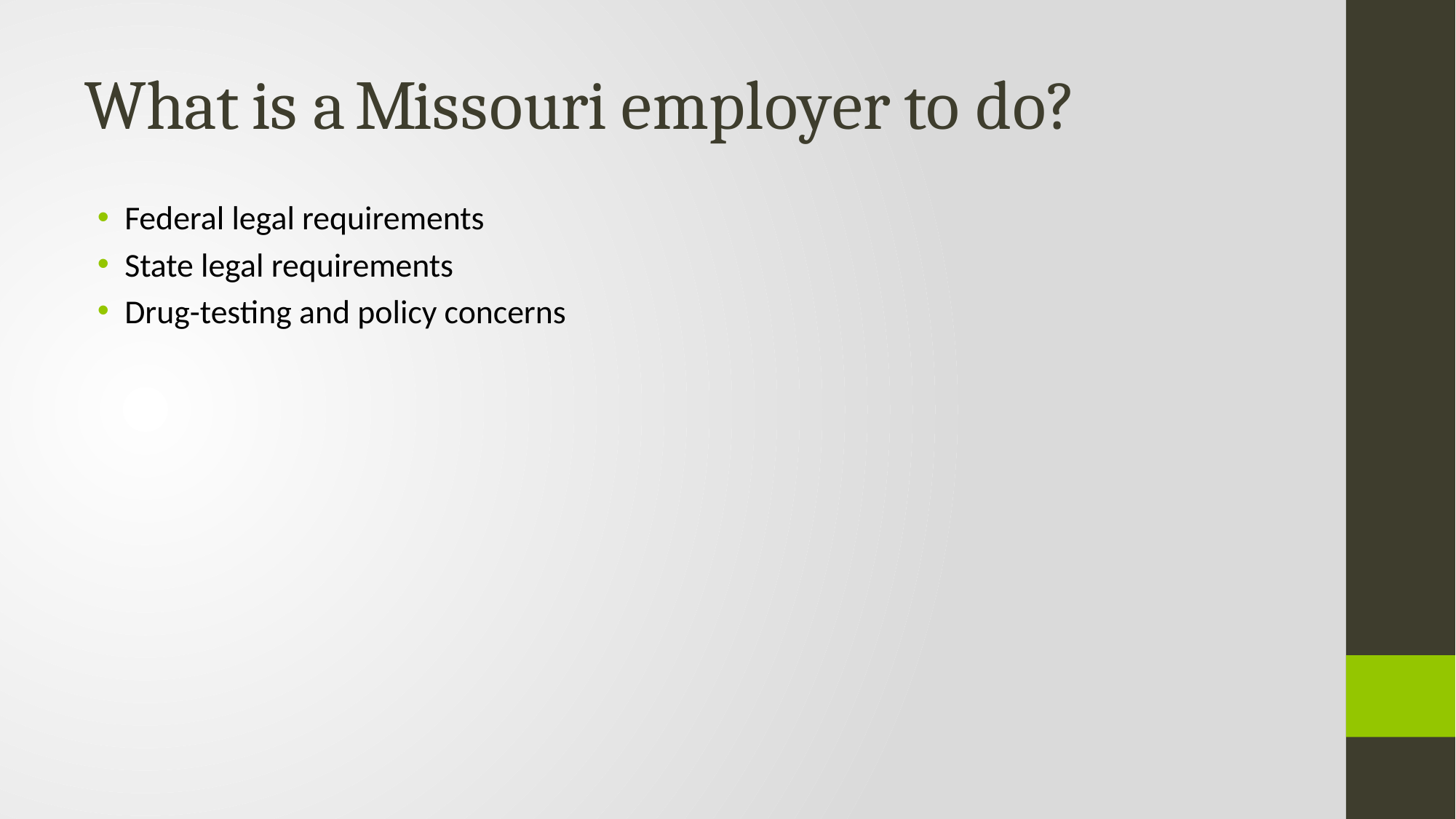

# What is a Missouri employer to do?
Federal legal requirements
State legal requirements
Drug-testing and policy concerns